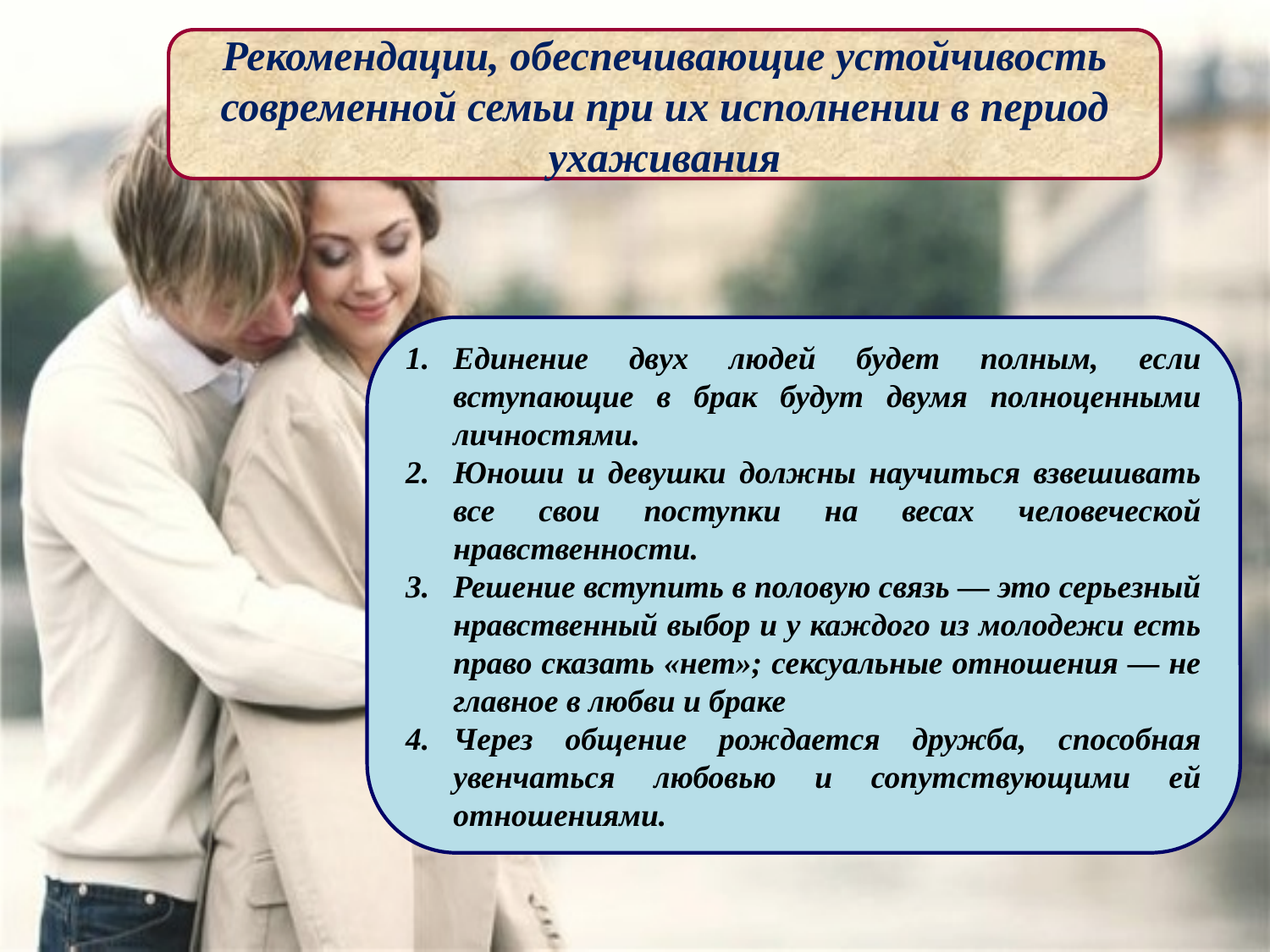

Рекомендации, обеспечивающие устойчивость современной семьи при их исполнении в период ухаживания
Единение двух людей будет полным, если вступающие в брак будут двумя полноценными личностями.
Юноши и девушки должны научиться взвешивать все свои поступки на весах человеческой нравственности.
Решение вступить в половую связь — это серьезный нравственный выбор и у каждого из молодежи есть право сказать «нет»; сексуальные отношения — не главное в любви и браке
Через общение рождается дружба, способная увенчаться любовью и сопутствующими ей отношениями.